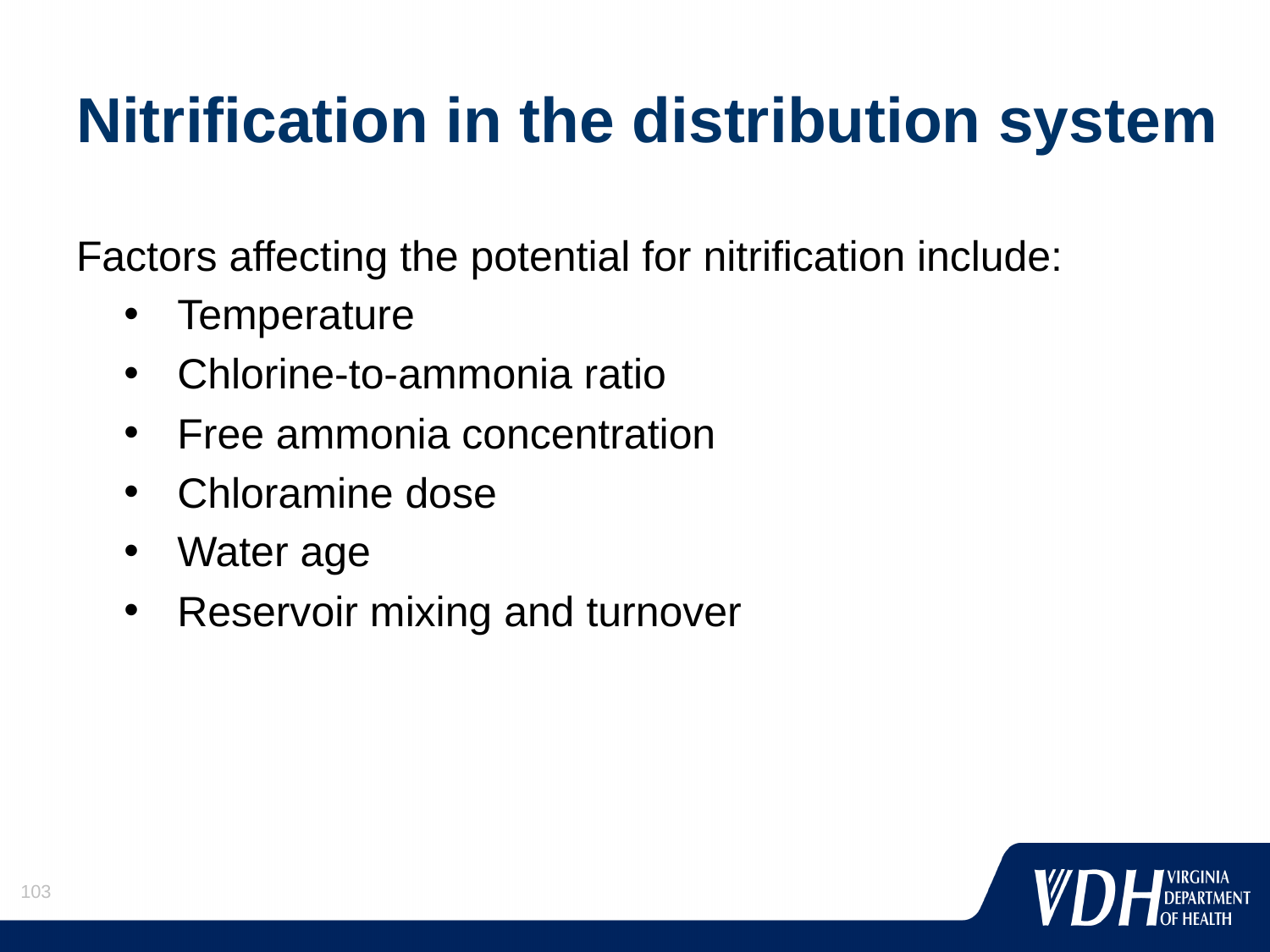

# Nitrification in the distribution system
Factors affecting the potential for nitrification include:
  Temperature
  Chlorine-to-ammonia ratio
  Free ammonia concentration
  Chloramine dose
  Water age
  Reservoir mixing and turnover
103